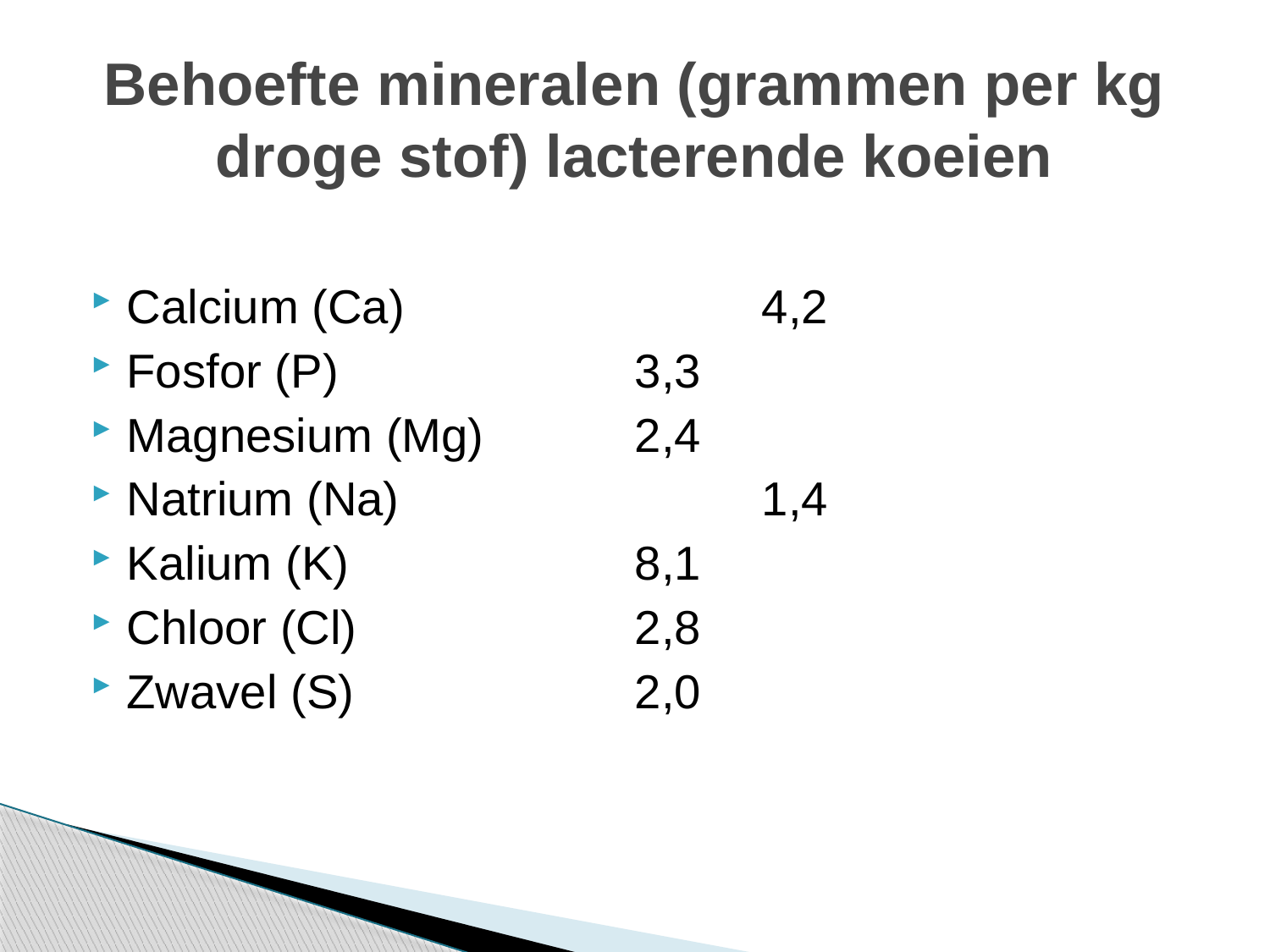

# Behoefte mineralen (grammen per kg droge stof) lacterende koeien

Calcium (Ca)			4,2
Fosfor (P)			3,3
Magnesium (Mg)		2,4
Natrium (Na)			1,4
Kalium (K)			8,1
Chloor (Cl)			2,8
Zwavel (S)			2,0